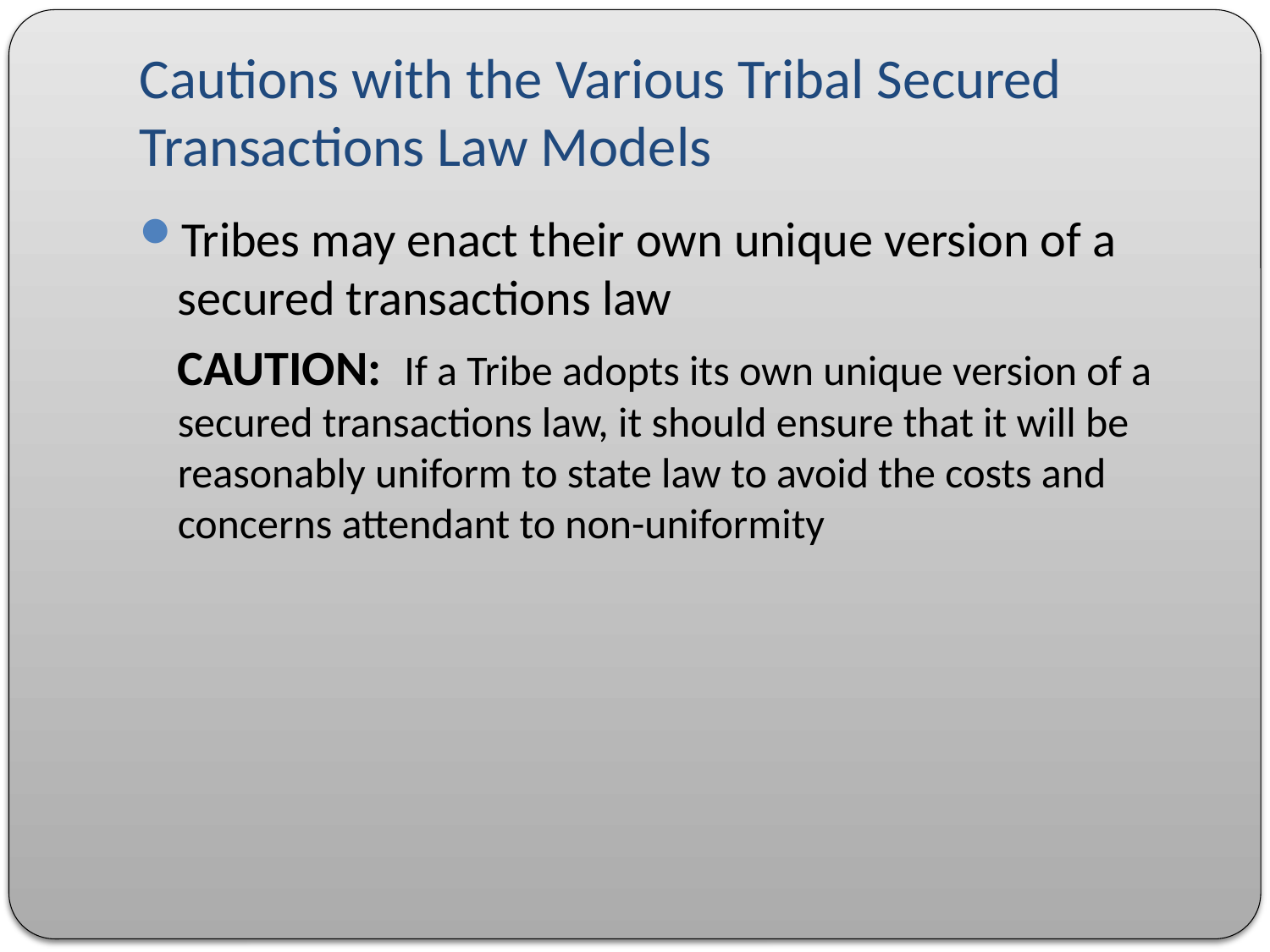

# Cautions with the Various Tribal Secured Transactions Law Models
Tribes may enact their own unique version of a secured transactions law
	CAUTION:  If a Tribe adopts its own unique version of a  secured transactions law, it should ensure that it will be reasonably uniform to state law to avoid the costs and concerns attendant to non-uniformity